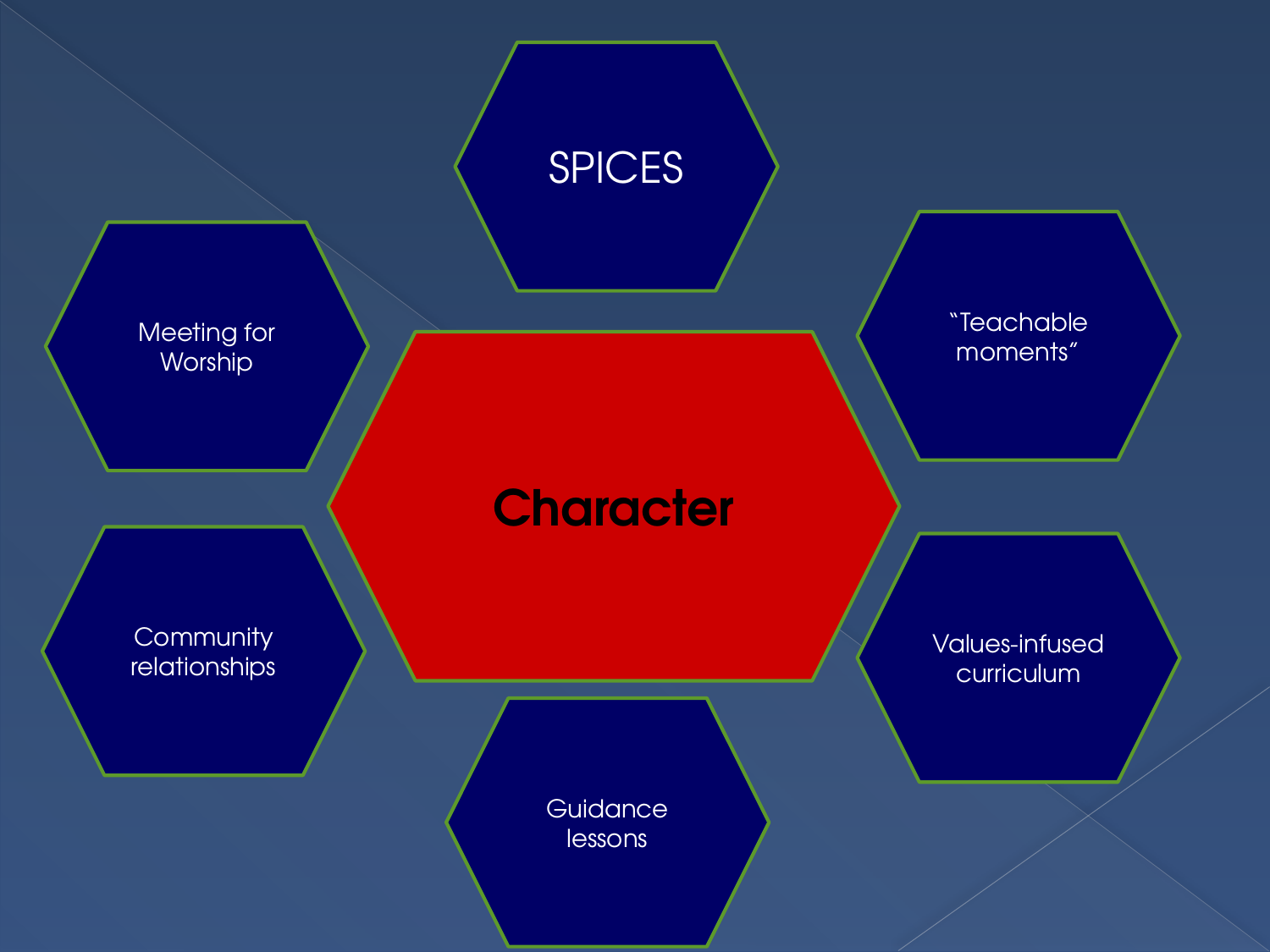

SPICES
“Teachable moments”
Meeting for Worship
Character
Community relationships
Values-infused curriculum
Guidance lessons